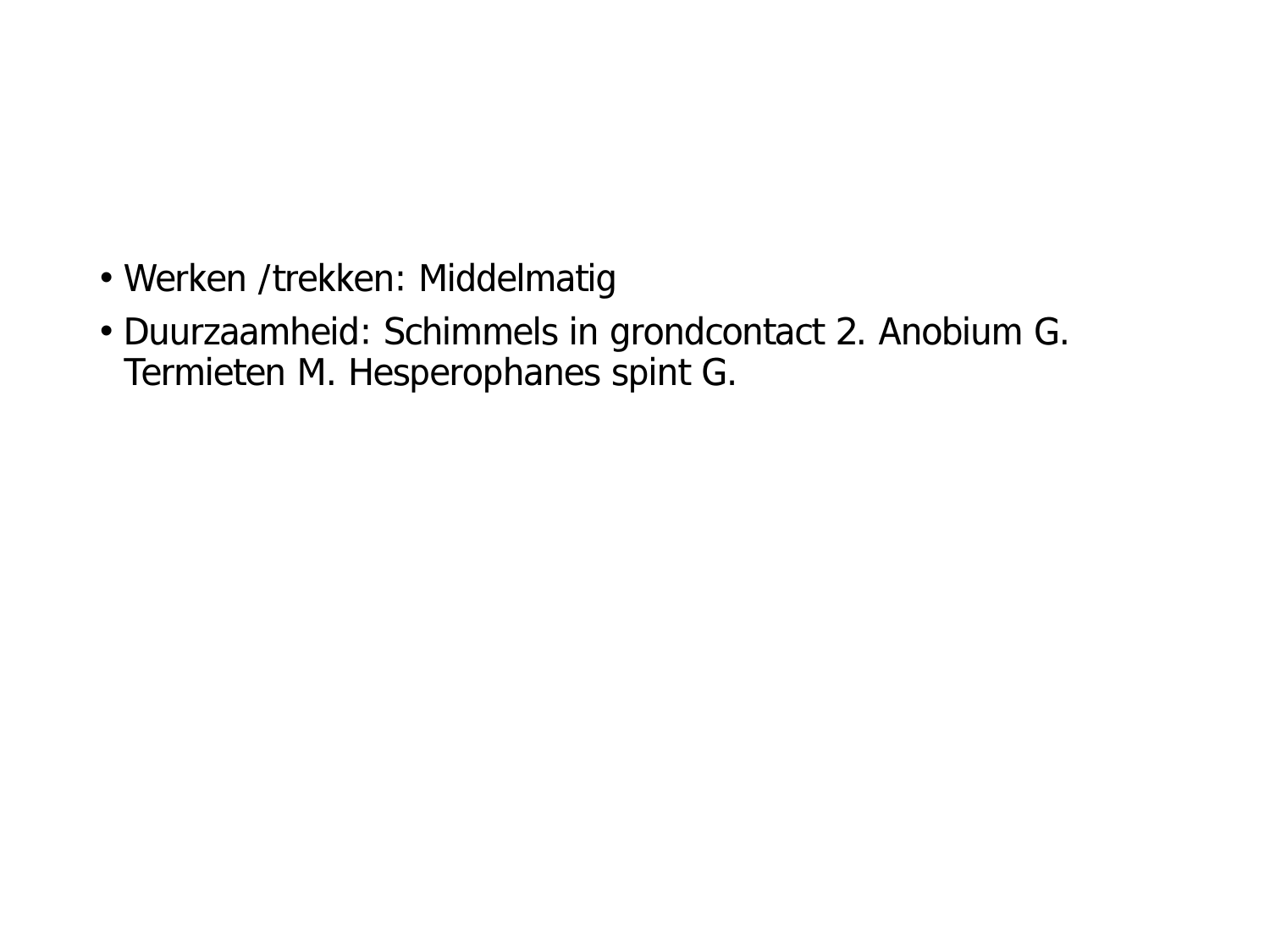

#
Werken /trekken: Middelmatig
Duurzaamheid: Schimmels in grondcontact 2. Anobium G. Termieten M. Hesperophanes spint G.